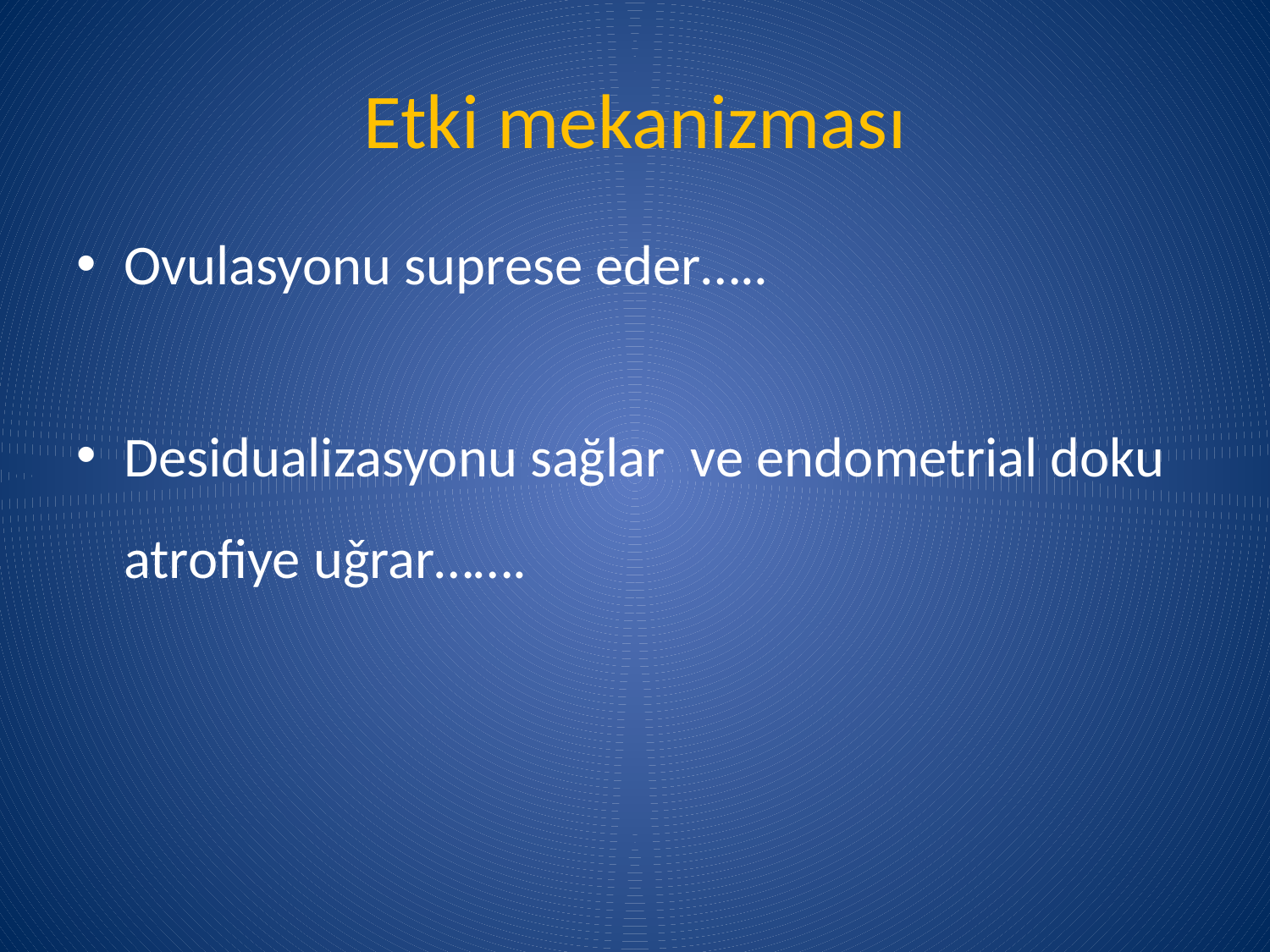

# Etki mekanizması
Ovulasyonu suprese eder…..

Desidualizasyonu sağlar  ve endometrial doku atrofiye uǧrar…….